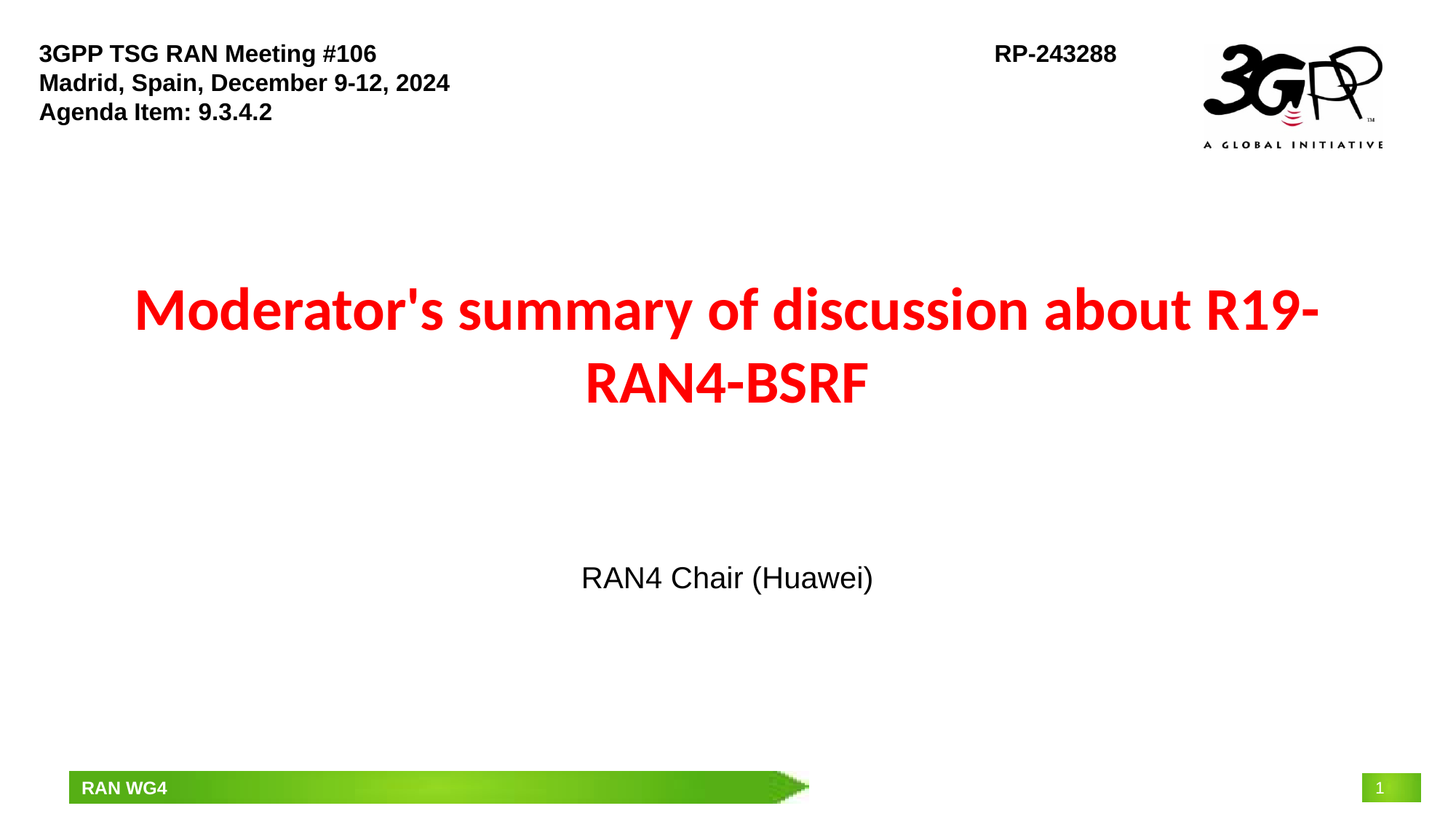

3GPP TSG RAN Meeting #106
Madrid, Spain, December 9-12, 2024
Agenda Item: 9.3.4.2
RP-243288
# Moderator's summary of discussion about R19-RAN4-BSRF
RAN4 Chair (Huawei)